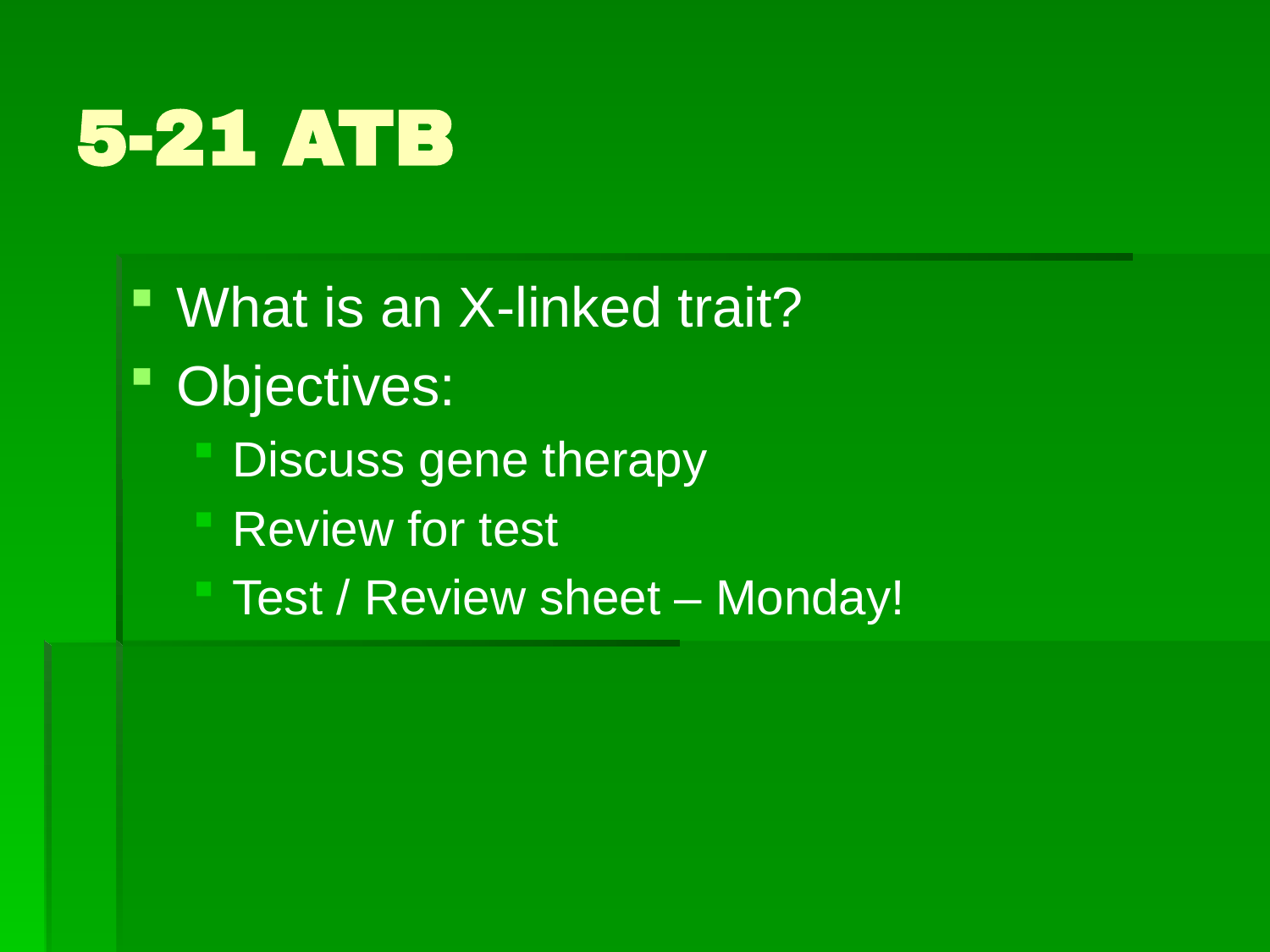

# 5-21 ATB
What is an X-linked trait?
Objectives:
Discuss gene therapy
Review for test
Test / Review sheet – Monday!